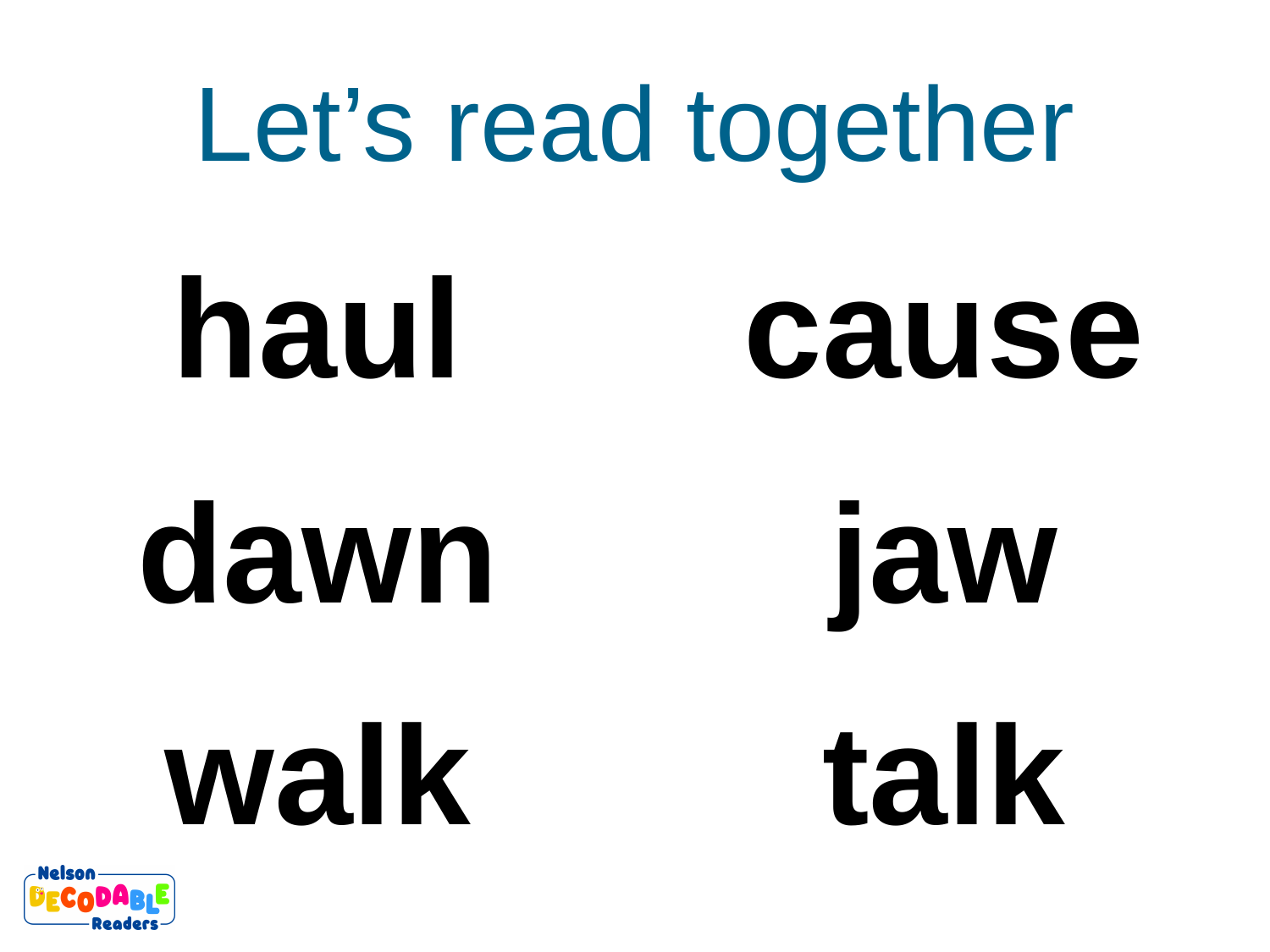

Let’s read together
haul
cause
dawn
jaw
talk
walk